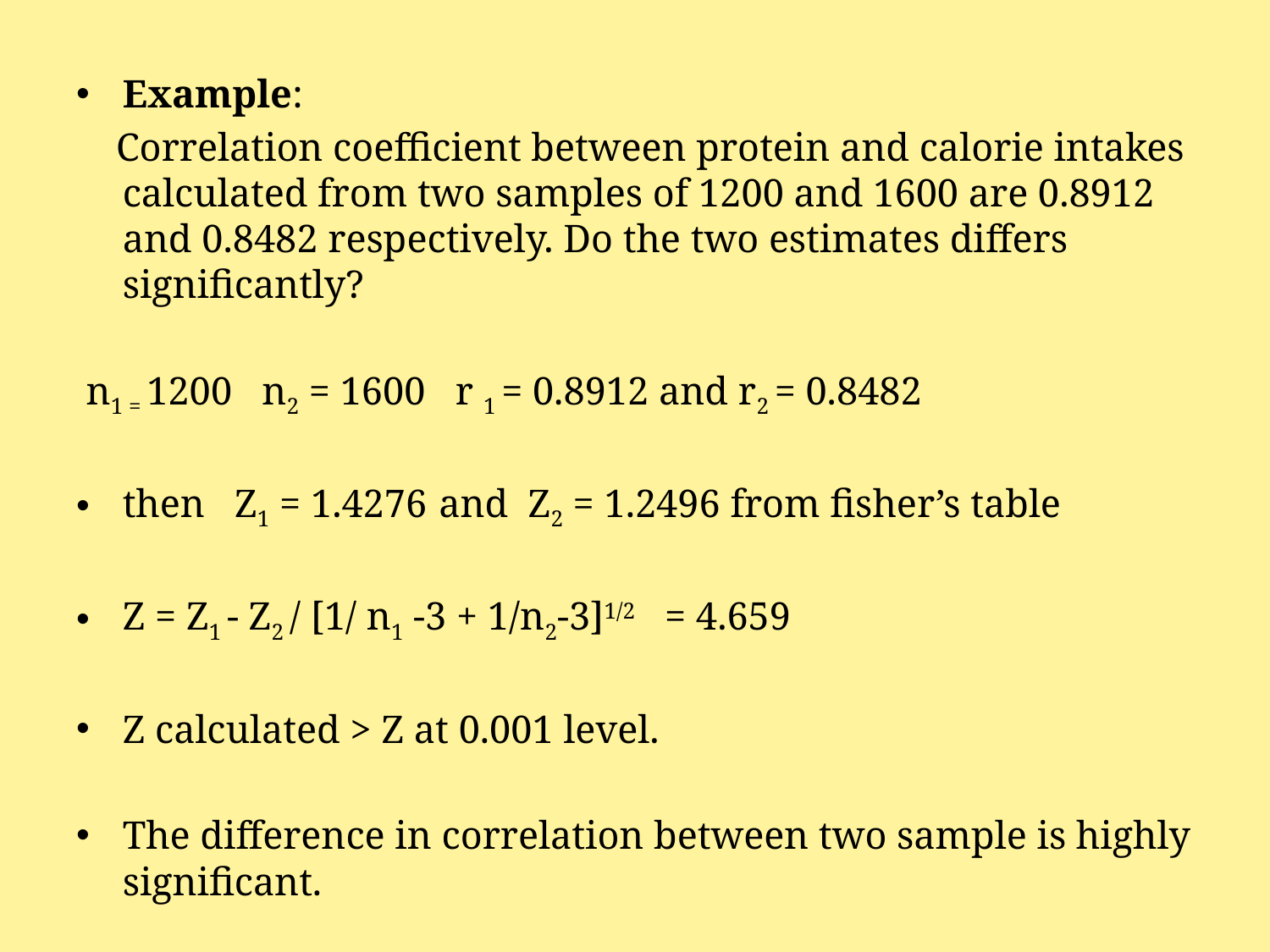

#
Example:
    Correlation coefficient between protein and calorie intakes calculated from two samples of 1200 and 1600 are 0.8912 and 0.8482 respectively. Do the two estimates differs significantly?

 n1 = 1200   n2 = 1600   r 1 = 0.8912 and r2 = 0.8482

then   Z1 = 1.4276  and  Z2 = 1.2496 from fisher’s table

Z = Z1 - Z2 / [1/ n1 -3 + 1/n2-3]1/2   = 4.659

Z calculated > Z at 0.001 level.

The difference in correlation between two sample is highly significant.